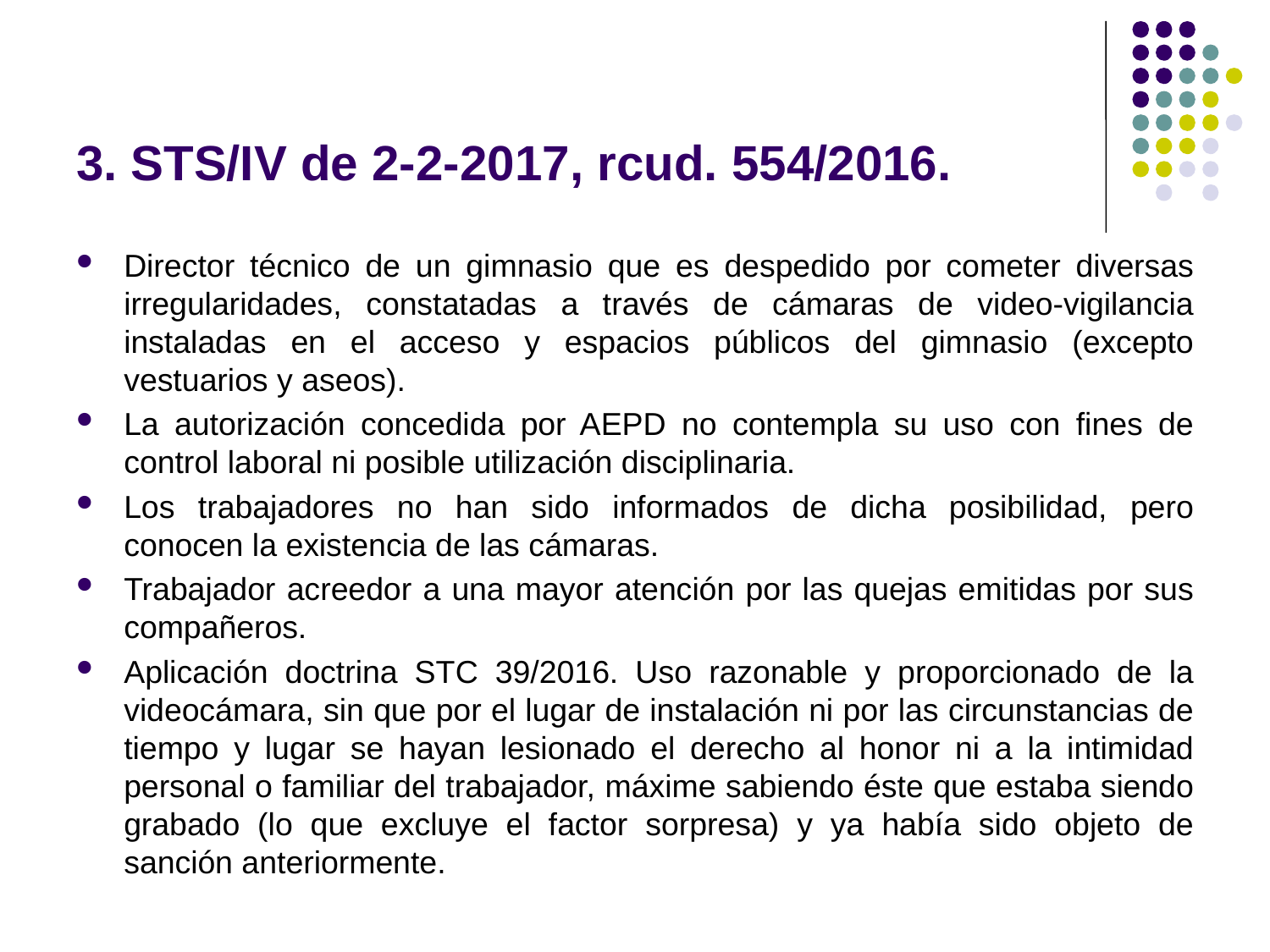

# 3. STS/IV de 2-2-2017, rcud. 554/2016.
Director técnico de un gimnasio que es despedido por cometer diversas irregularidades, constatadas a través de cámaras de video-vigilancia instaladas en el acceso y espacios públicos del gimnasio (excepto vestuarios y aseos).
La autorización concedida por AEPD no contempla su uso con fines de control laboral ni posible utilización disciplinaria.
Los trabajadores no han sido informados de dicha posibilidad, pero conocen la existencia de las cámaras.
Trabajador acreedor a una mayor atención por las quejas emitidas por sus compañeros.
Aplicación doctrina STC 39/2016. Uso razonable y proporcionado de la videocámara, sin que por el lugar de instalación ni por las circunstancias de tiempo y lugar se hayan lesionado el derecho al honor ni a la intimidad personal o familiar del trabajador, máxime sabiendo éste que estaba siendo grabado (lo que excluye el factor sorpresa) y ya había sido objeto de sanción anteriormente.